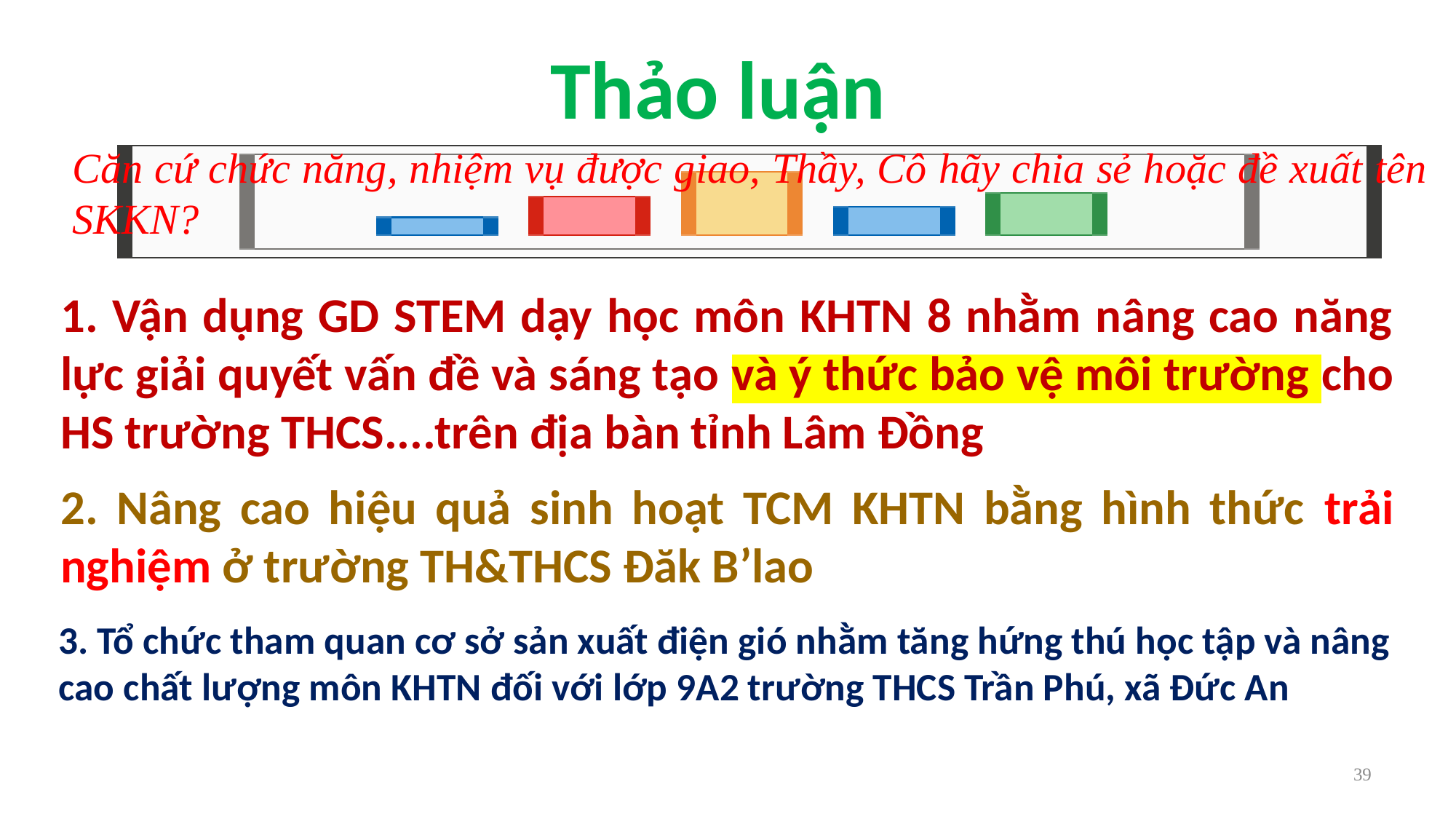

# Thảo luận
Căn cứ chức năng, nhiệm vụ được giao, Thầy, Cô hãy chia sẻ hoặc đề xuất tên SKKN?
1. Vận dụng GD STEM dạy học môn KHTN 8 nhằm nâng cao năng lực giải quyết vấn đề và sáng tạo và ý thức bảo vệ môi trường cho HS trường THCS....trên địa bàn tỉnh Lâm Đồng
2. Nâng cao hiệu quả sinh hoạt TCM KHTN bằng hình thức trải nghiệm ở trường TH&THCS Đăk B’lao
3. Tổ chức tham quan cơ sở sản xuất điện gió nhằm tăng hứng thú học tập và nâng cao chất lượng môn KHTN đối với lớp 9A2 trường THCS Trần Phú, xã Đức An
39